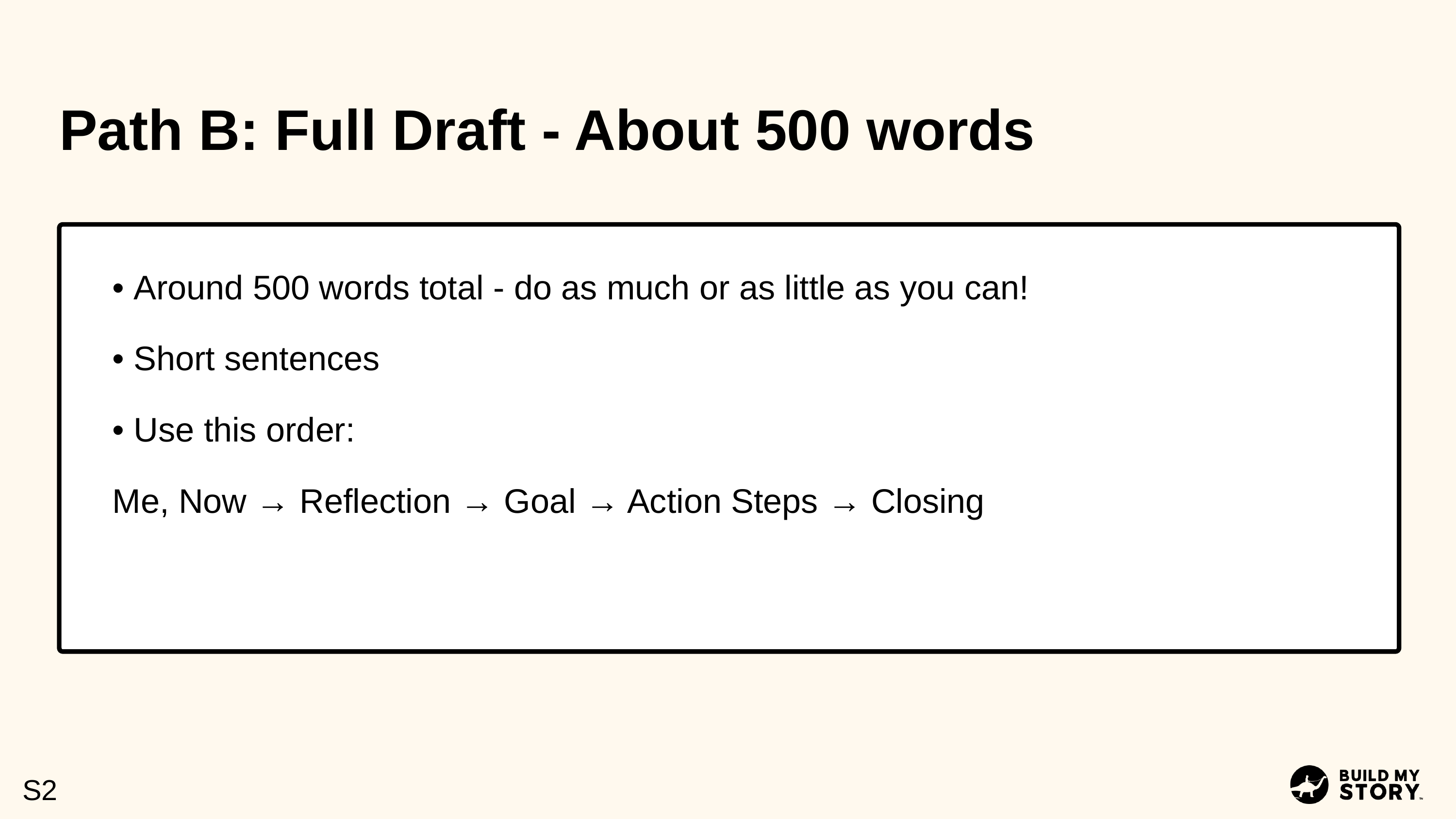

Path B: Full Draft - About 500 words

• Around 500 words total - do as much or as little as you can!
• Short sentences
• Use this order:
Me, Now → Reflection → Goal → Action Steps → Closing

S2